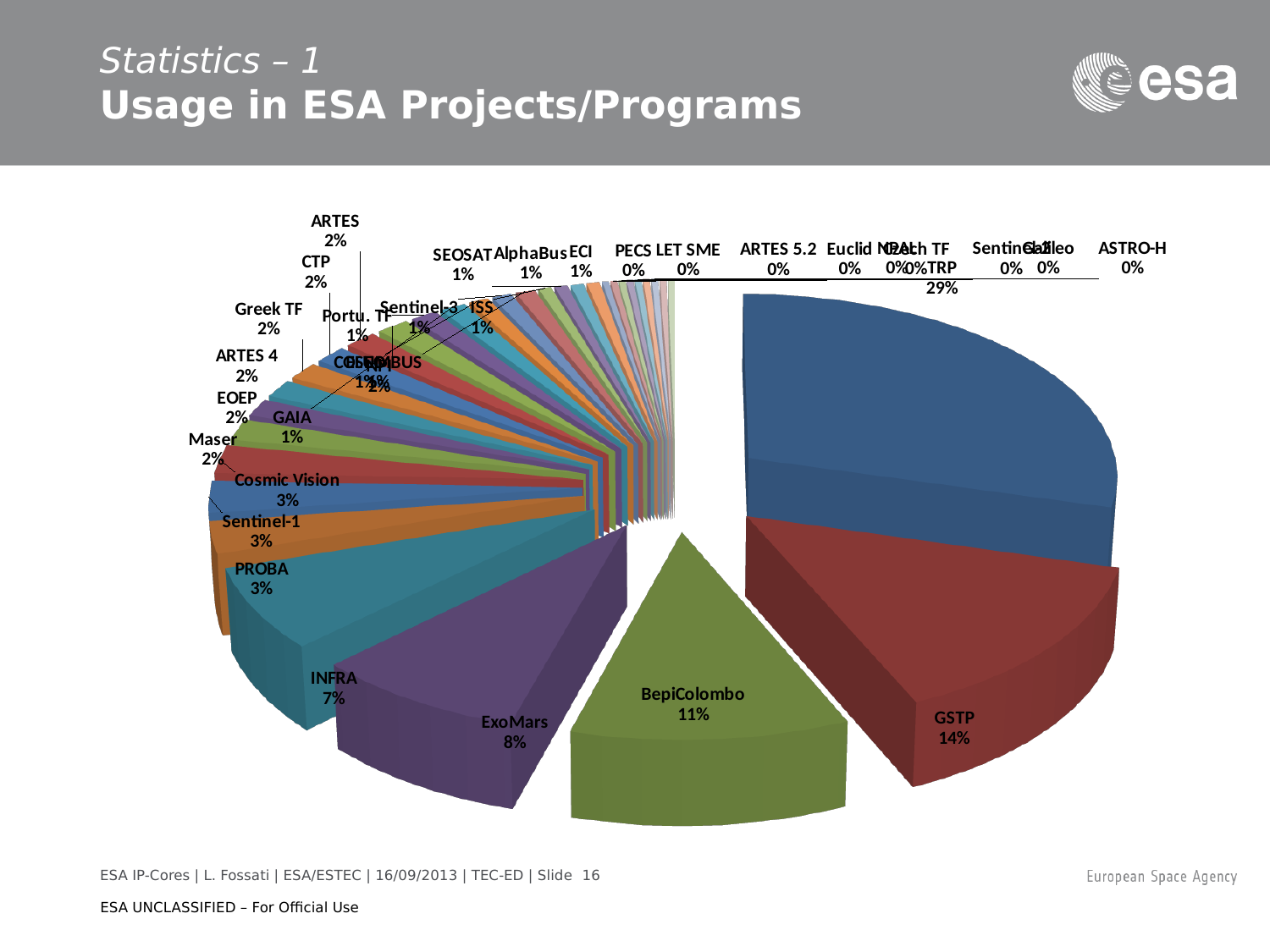

# Statistics – 1 Usage in ESA Projects/Programs

[unsupported chart]